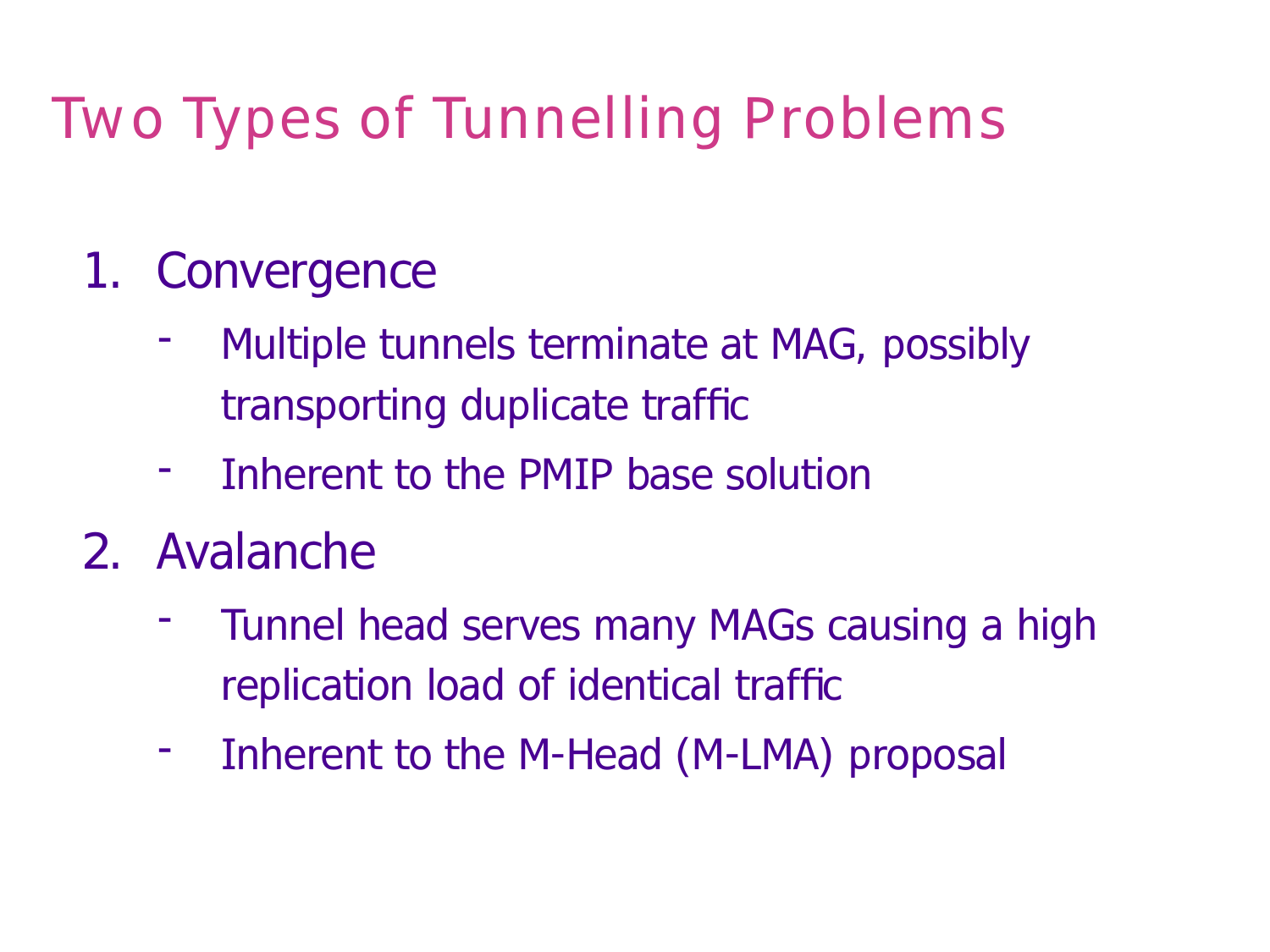

# Two Types of Tunnelling Problems
Convergence
Multiple tunnels terminate at MAG, possibly transporting duplicate traffic
Inherent to the PMIP base solution
Avalanche
Tunnel head serves many MAGs causing a high replication load of identical traffic
Inherent to the M-Head (M-LMA) proposal